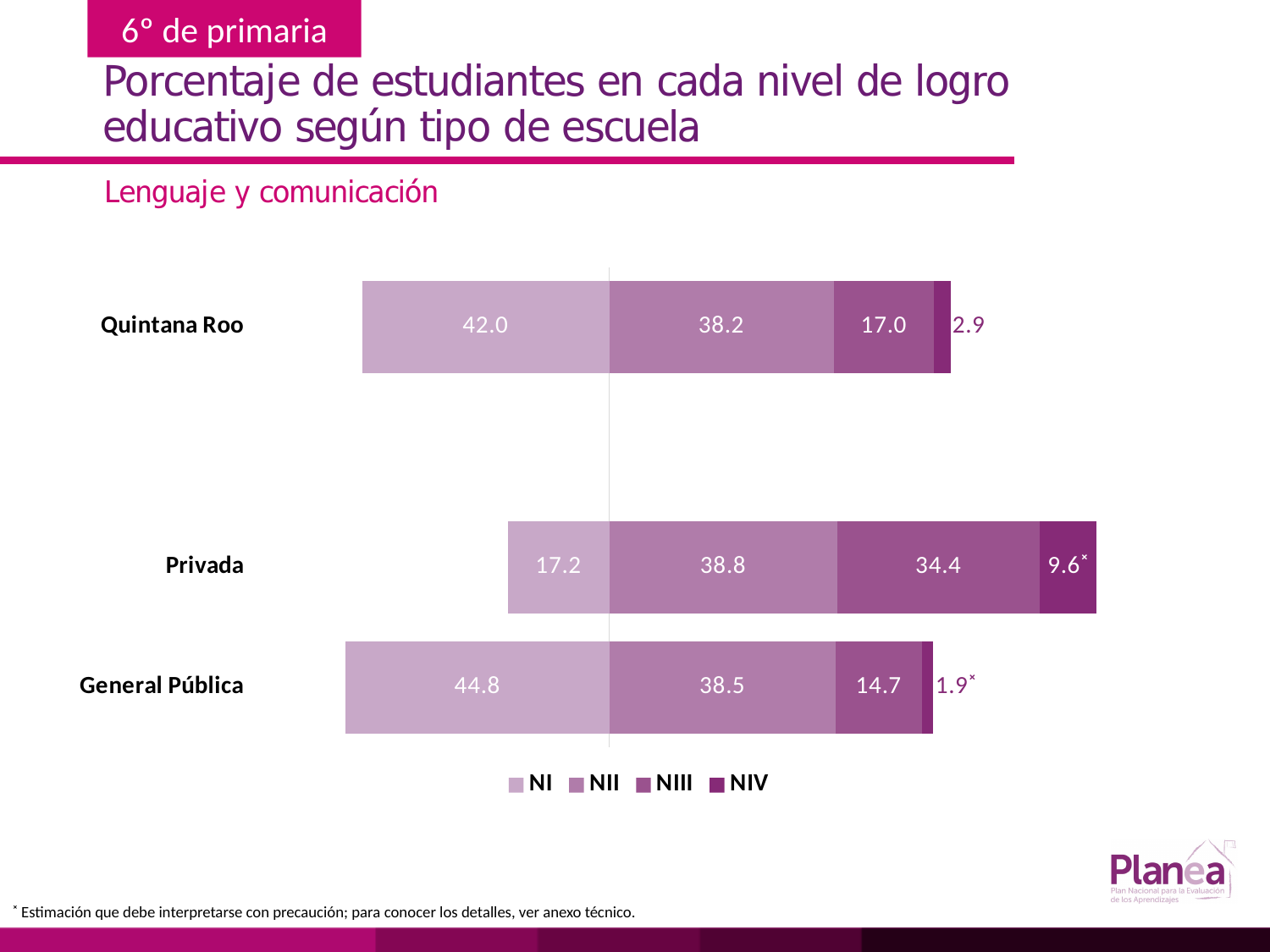

# Porcentaje de estudiantes en cada nivel de logro educativo según tipo de escuela

Lenguaje y comunicación

### Chart

| Category |  |  |  |  |
|---|---|---|---|---|
| General Pública | -44.8 | 38.5 | 14.7 | 1.9 |
| Privada | -17.2 | 38.8 | 34.4 | 9.6 |
|  | None | None | None | None |
| Quintana Roo | -42.0 | 38.2 | 17.0 | 2.9 |
˟ Estimación que debe interpretarse con precaución; para conocer los detalles, ver anexo técnico.